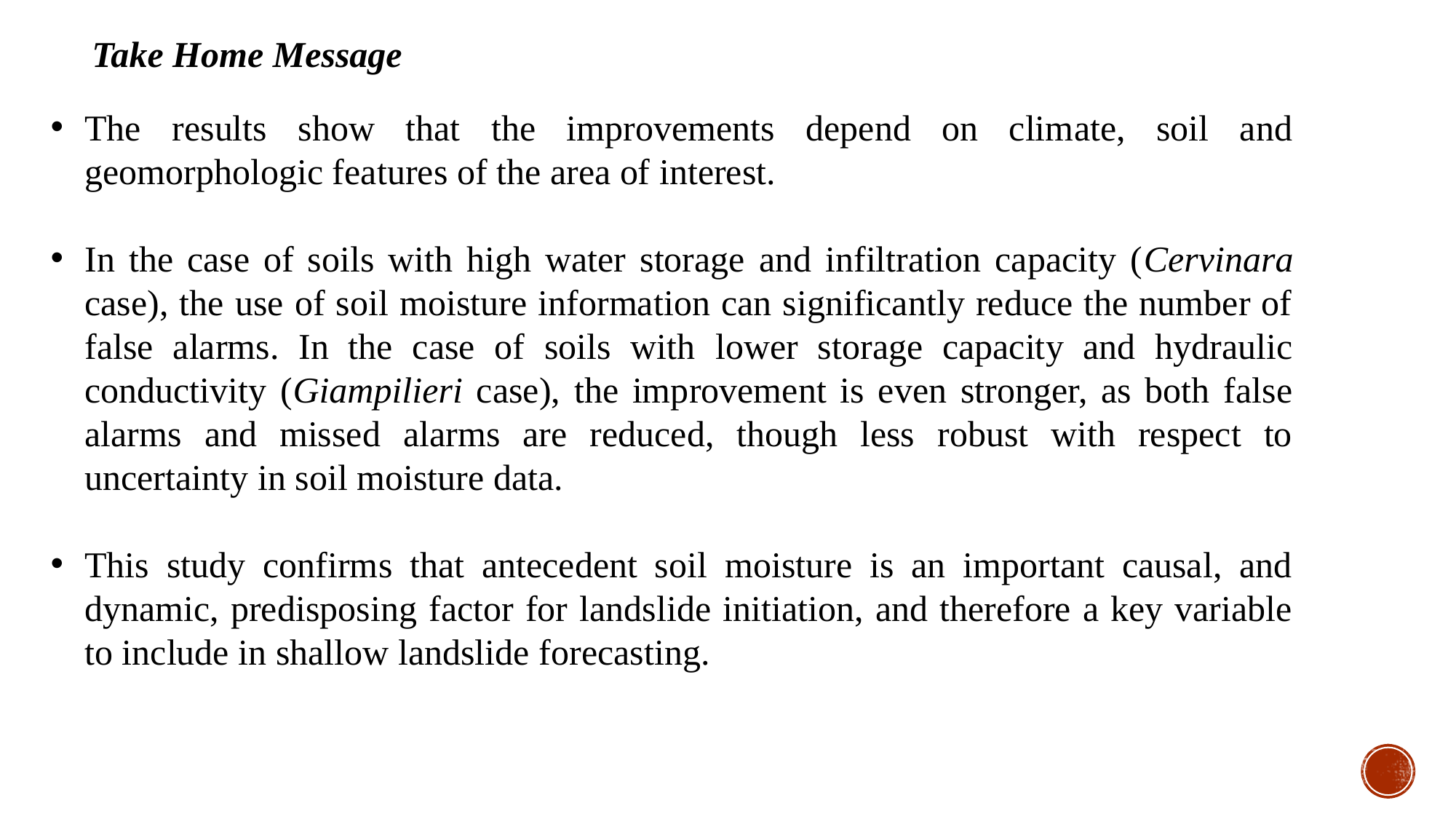

Take Home Message
The results show that the improvements depend on climate, soil and geomorphologic features of the area of interest.

In the case of soils with high water storage and infiltration capacity (Cervinara case), the use of soil moisture information can significantly reduce the number of false alarms. In the case of soils with lower storage capacity and hydraulic conductivity (Giampilieri case), the improvement is even stronger, as both false alarms and missed alarms are reduced, though less robust with respect to uncertainty in soil moisture data.

This study confirms that antecedent soil moisture is an important causal, and dynamic, predisposing factor for landslide initiation, and therefore a key variable to include in shallow landslide forecasting.